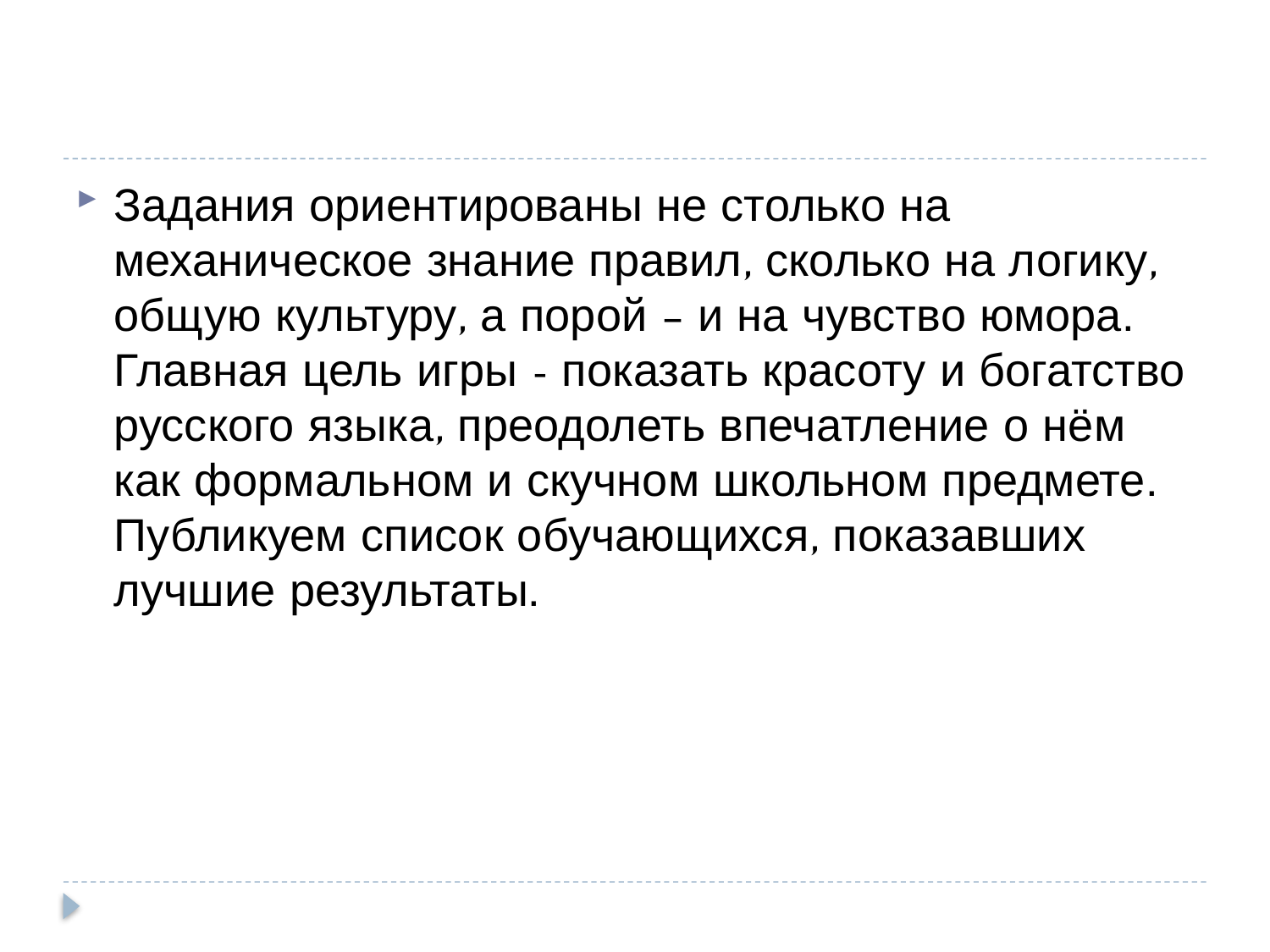

#
Задания ориентированы не столько на механическое знание правил, сколько на логику, общую культуру, а порой – и на чувство юмора. Главная цель игры - показать красоту и богатство русского языка, преодолеть впечатление о нём как формальном и скучном школьном предмете. Публикуем список обучающихся, показавших лучшие результаты.